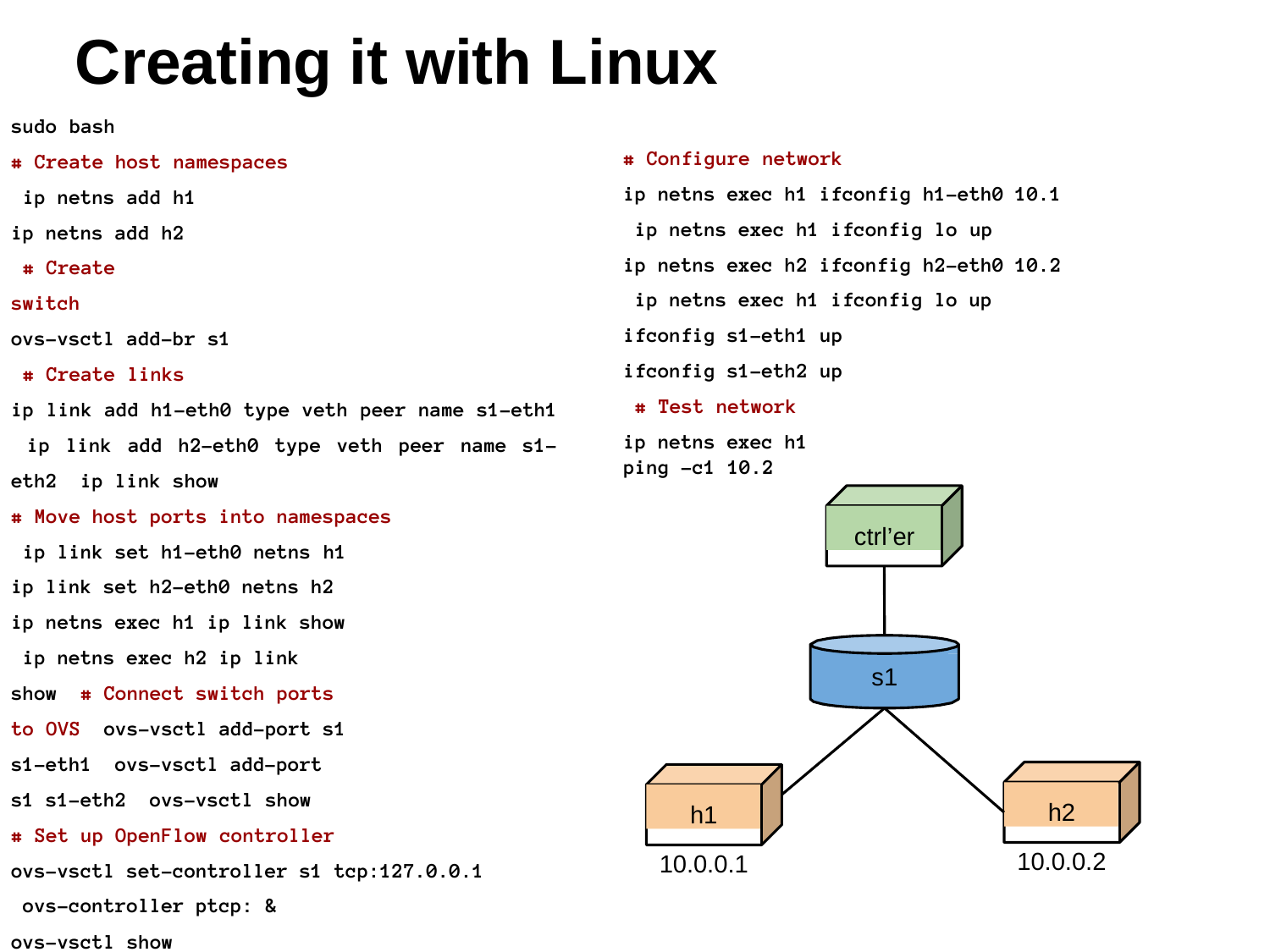

# Creating it with Linux
sudo bash
# Configure network
ip netns exec h1 ifconfig h1-eth0 10.1  ip netns exec h1 ifconfig lo up
ip netns exec h2 ifconfig h2-eth0 10.2  ip netns exec h1 ifconfig lo up  ifconfig s1-eth1 up
ifconfig s1-eth2 up  # Test network
ip netns exec h1 ping -c1 10.2
# Create host namespaces  ip netns add h1
ip netns add h2  # Create switch
ovs-vsctl add-br s1  # Create links
ip link add h1-eth0 type veth peer name s1-eth1  ip link add h2-eth0 type veth peer name s1-eth2  ip link show
# Move host ports into namespaces  ip link set h1-eth0 netns h1
ip link set h2-eth0 netns h2  ip netns exec h1 ip link show  ip netns exec h2 ip link show  # Connect switch ports to OVS  ovs-vsctl add-port s1 s1-eth1  ovs-vsctl add-port s1 s1-eth2  ovs-vsctl show
# Set up OpenFlow controller
ovs-vsctl set-controller s1 tcp:127.0.0.1  ovs-controller ptcp: &
ovs-vsctl show

ctrl’er

s1

h2

h1

10.0.0.2
10.0.0.1